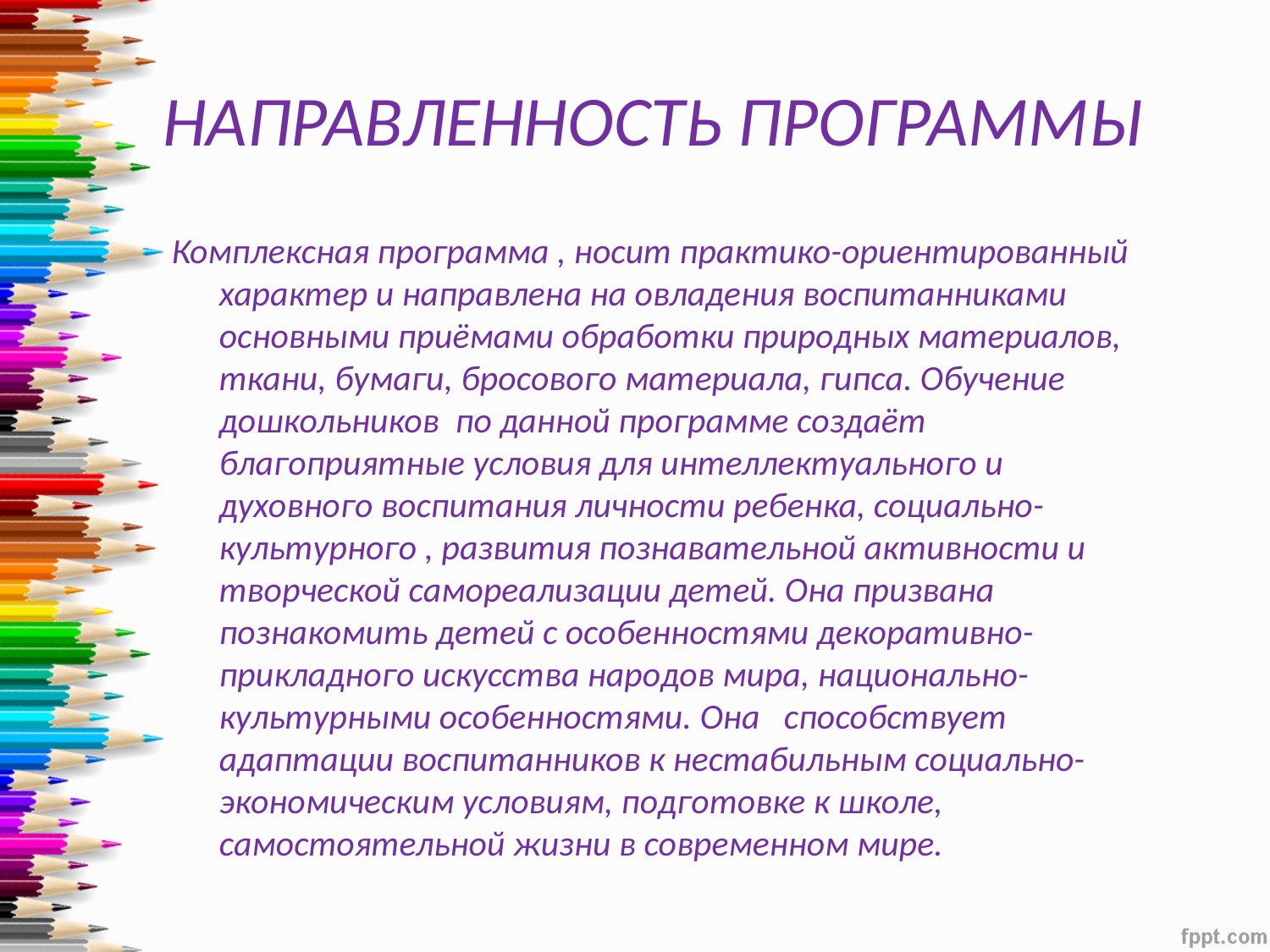

# НАПРАВЛЕННОСТЬ ПРОГРАММЫ
Комплексная программа , носит практико-ориентированный характер и направлена на овладения воспитанниками основными приёмами обработки природных материалов, ткани, бумаги, бросового материала, гипса. Обучение дошкольников  по данной программе создаёт благоприятные условия для интеллектуального и духовного воспитания личности ребенка, социально-культурного , развития познавательной активности и творческой самореализации детей. Она призвана познакомить детей с особенностями декоративно-прикладного искусства народов мира, национально-культурными особенностями. Она   способствует адаптации воспитанников к нестабильным социально-экономическим условиям, подготовке к школе, самостоятельной жизни в современном мире.